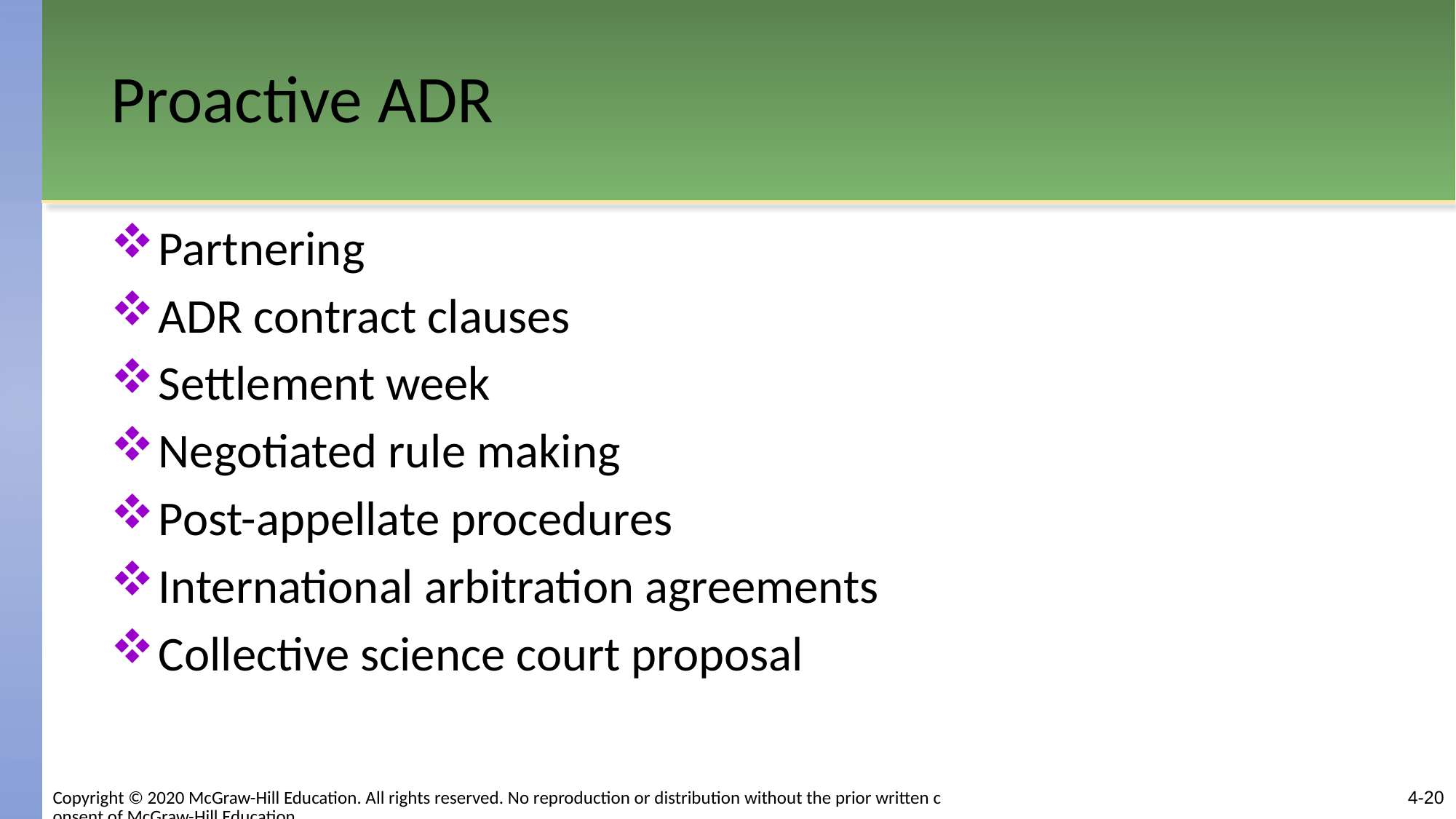

# Proactive ADR
Partnering
ADR contract clauses
Settlement week
Negotiated rule making
Post-appellate procedures
International arbitration agreements
Collective science court proposal

4-20
Copyright © 2020 McGraw-Hill Education. All rights reserved. No reproduction or distribution without the prior written consent of McGraw-Hill Education.